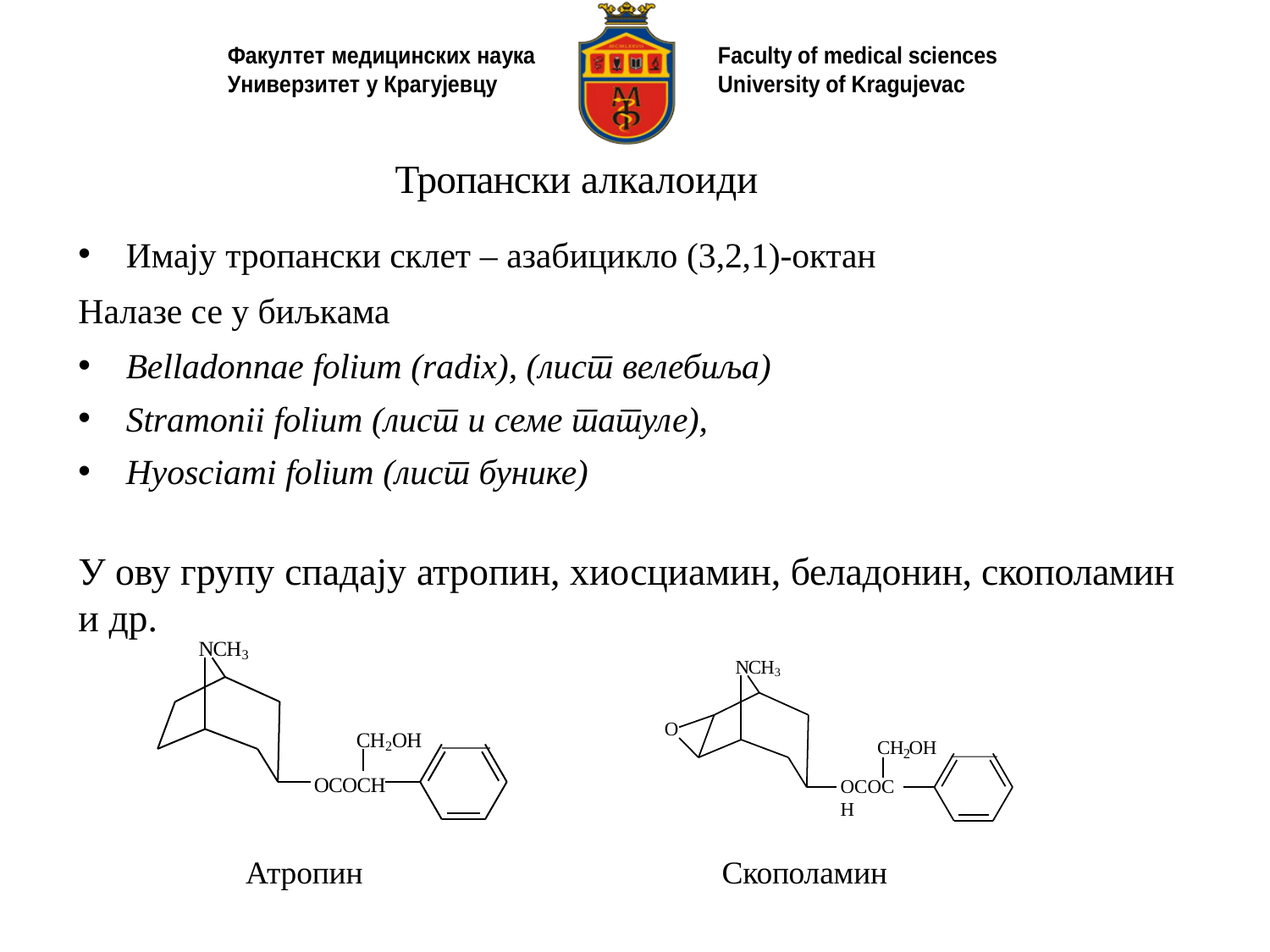

# Тропански алкалоиди
Имају тропански склет – азабицикло (3,2,1)-октан
Налазе се у биљкама
Belladonnae folium (radix), (лист велебиља)
Stramonii folium (лист и семе татуле),
Hyosciami folium (лист бунике)

У ову групу спадају атропин, хиосциамин, беладонин, скополамин и др.

NCH3
NCH3

O
CH2OH
OCOCH

CH OH
2

OCOCH
Атропин
Скополамин